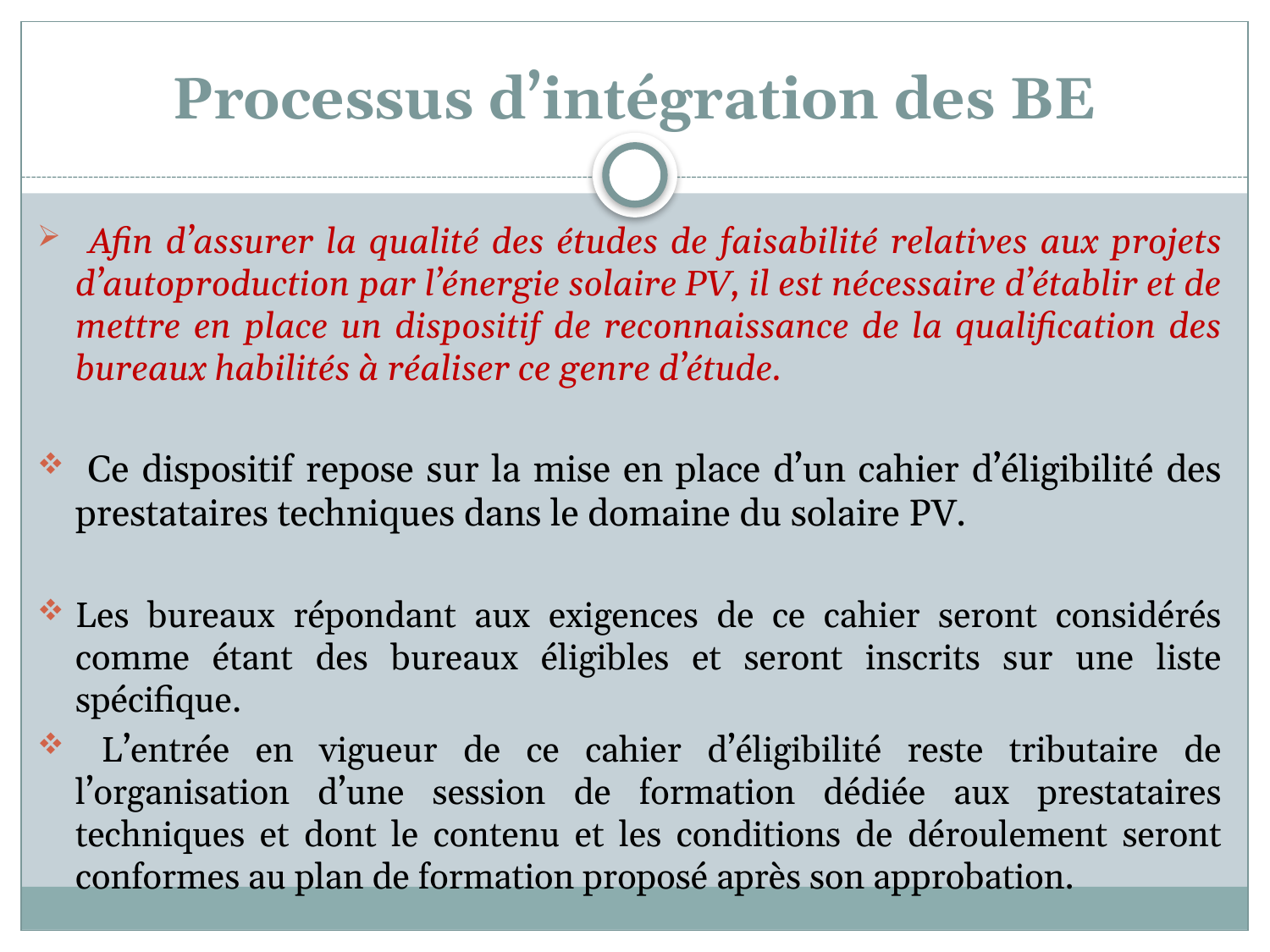

# Processus d’intégration des BE
 Afin d’assurer la qualité des études de faisabilité relatives aux projets d’autoproduction par l’énergie solaire PV, il est nécessaire d’établir et de mettre en place un dispositif de reconnaissance de la qualification des bureaux habilités à réaliser ce genre d’étude.

 Ce dispositif repose sur la mise en place d’un cahier d’éligibilité des prestataires techniques dans le domaine du solaire PV.

Les bureaux répondant aux exigences de ce cahier seront considérés comme étant des bureaux éligibles et seront inscrits sur une liste spécifique.
 L’entrée en vigueur de ce cahier d’éligibilité reste tributaire de l’organisation d’une session de formation dédiée aux prestataires techniques et dont le contenu et les conditions de déroulement seront conformes au plan de formation proposé après son approbation.